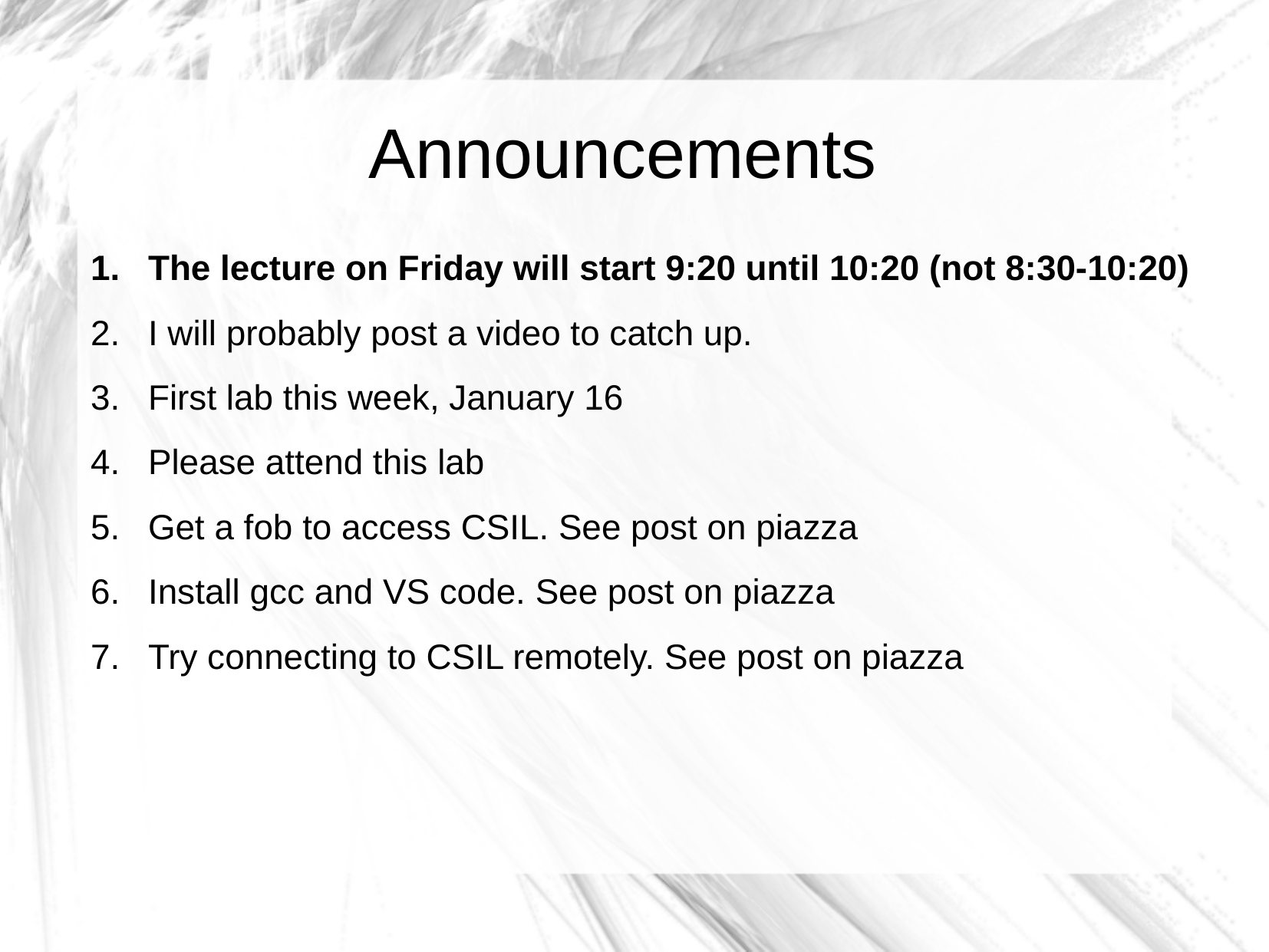

Announcements
The lecture on Friday will start 9:20 until 10:20 (not 8:30-10:20)
I will probably post a video to catch up.
First lab this week, January 16
Please attend this lab
Get a fob to access CSIL. See post on piazza
Install gcc and VS code. See post on piazza
Try connecting to CSIL remotely. See post on piazza